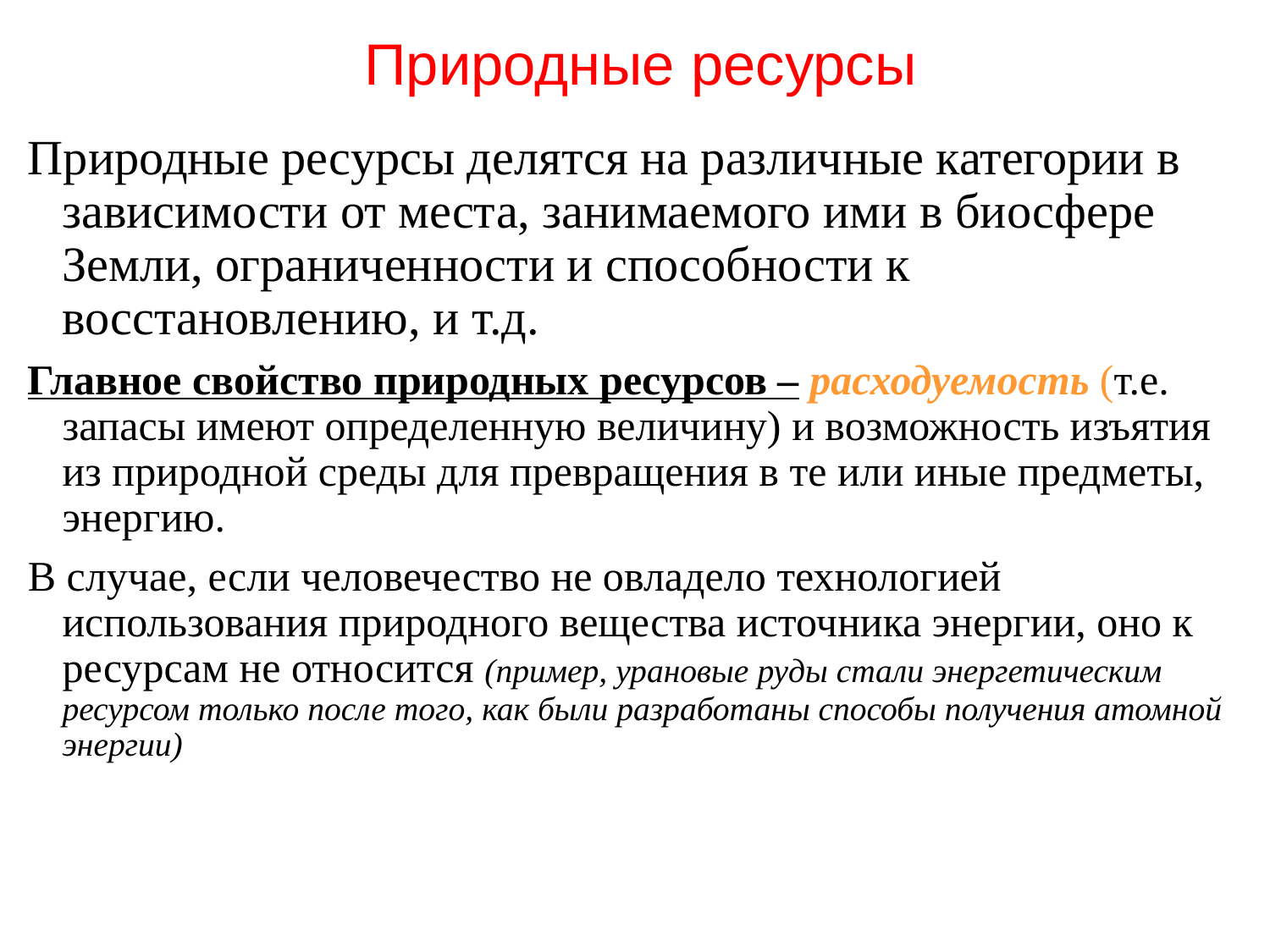

# Природные ресурсы
Природные ресурсы делятся на различные категории в зависимости от места, занимаемого ими в биосфере Земли, ограниченности и способности к восстановлению, и т.д.
Главное свойство природных ресурсов – расходуемость (т.е. запасы имеют определенную величину) и возможность изъятия из природной среды для превращения в те или иные предметы, энергию.
В случае, если человечество не овладело технологией использования природного вещества источника энергии, оно к ресурсам не относится (пример, урановые руды стали энергетическим ресурсом только после того, как были разработаны способы получения атомной энергии)